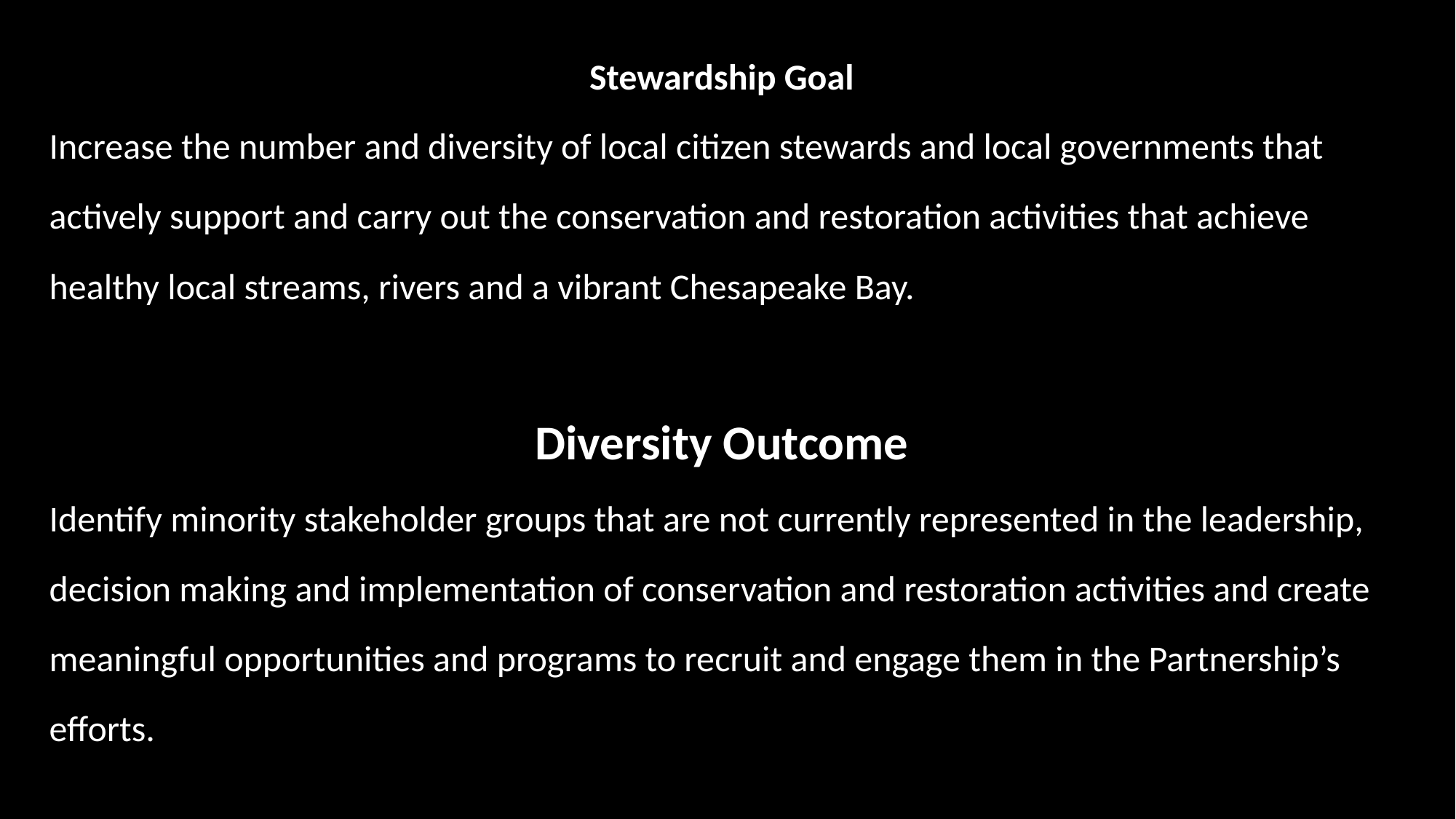

Stewardship Goal
Increase the number and diversity of local citizen stewards and local governments that actively support and carry out the conservation and restoration activities that achieve healthy local streams, rivers and a vibrant Chesapeake Bay.

Diversity Outcome
Identify minority stakeholder groups that are not currently represented in the leadership, decision making and implementation of conservation and restoration activities and create meaningful opportunities and programs to recruit and engage them in the Partnership’s efforts.